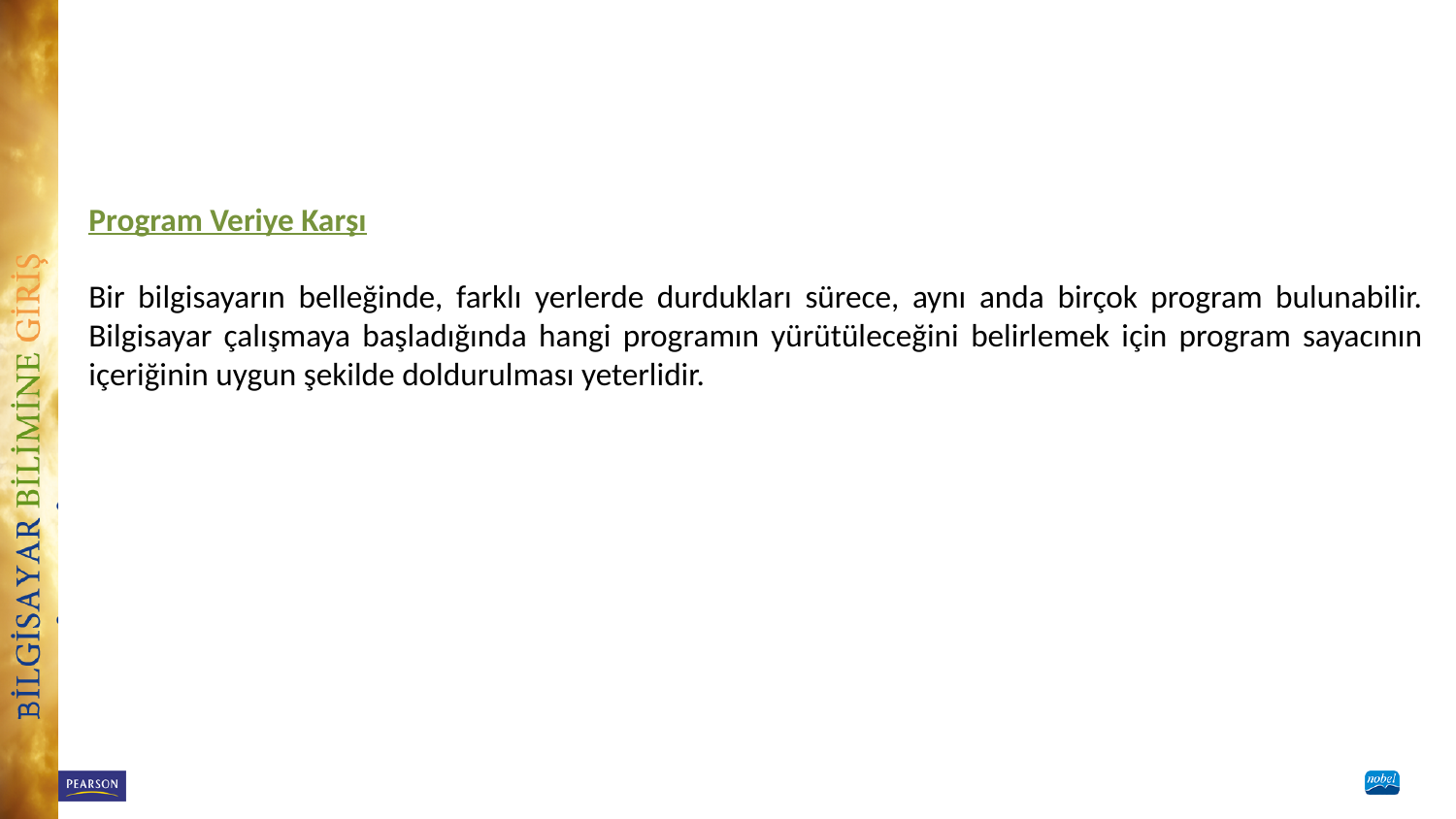

Program Veriye Karşı

Bir bilgisayarın belleğinde, farklı yerlerde durdukları sürece, aynı anda birçok program bulunabilir. Bilgisayar çalışmaya başladığında hangi programın yürütüleceğini belirlemek için program sayacının içeriğinin uygun şekilde doldurulması yeterlidir.